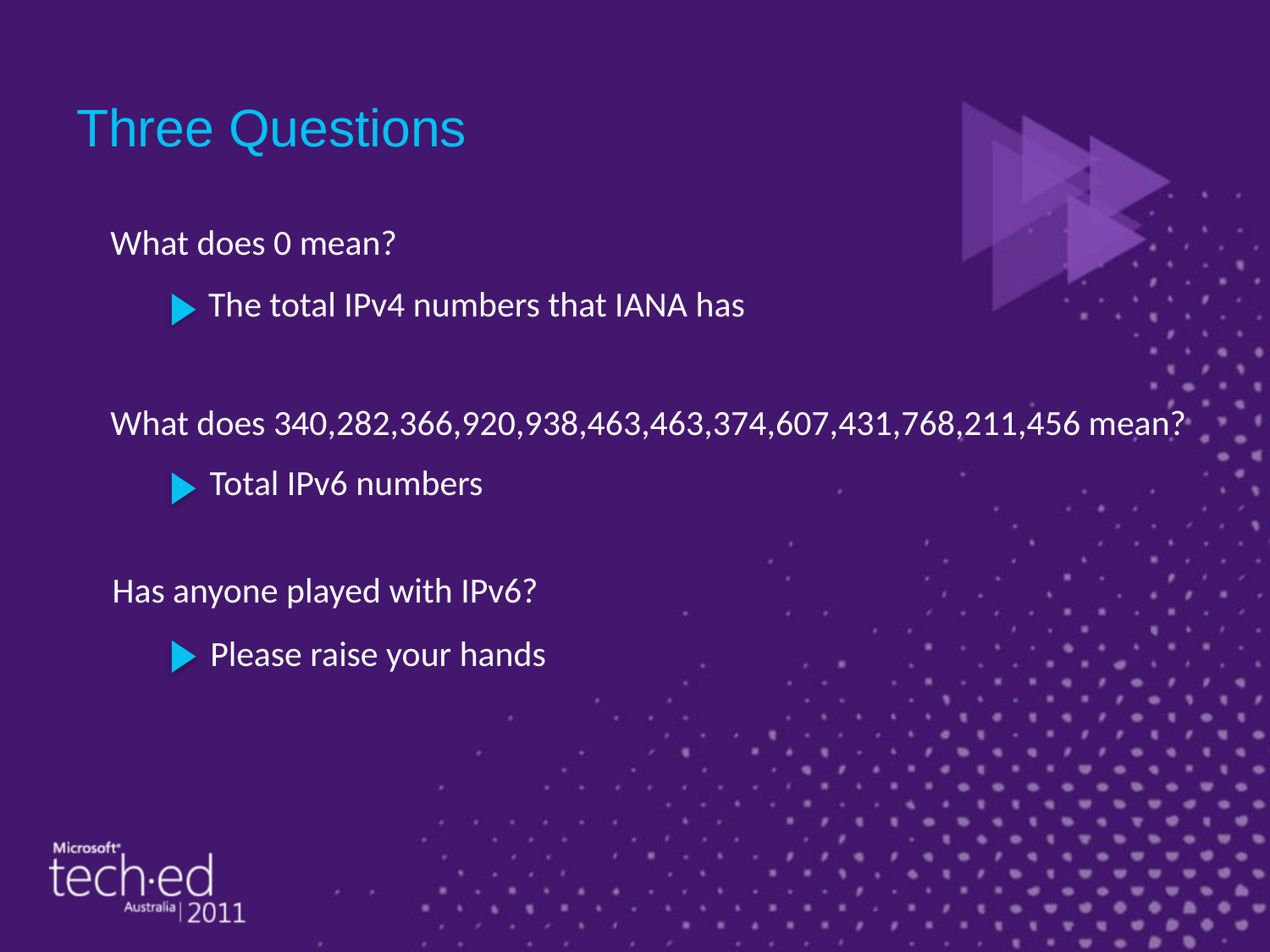

# Three Questions
What does 0 mean?
The total IPv4 numbers that IANA has

What does 340,282,366,920,938,463,463,374,607,431,768,211,456 mean?
Total IPv6 numbers

Has anyone played with IPv6?
Please raise your hands